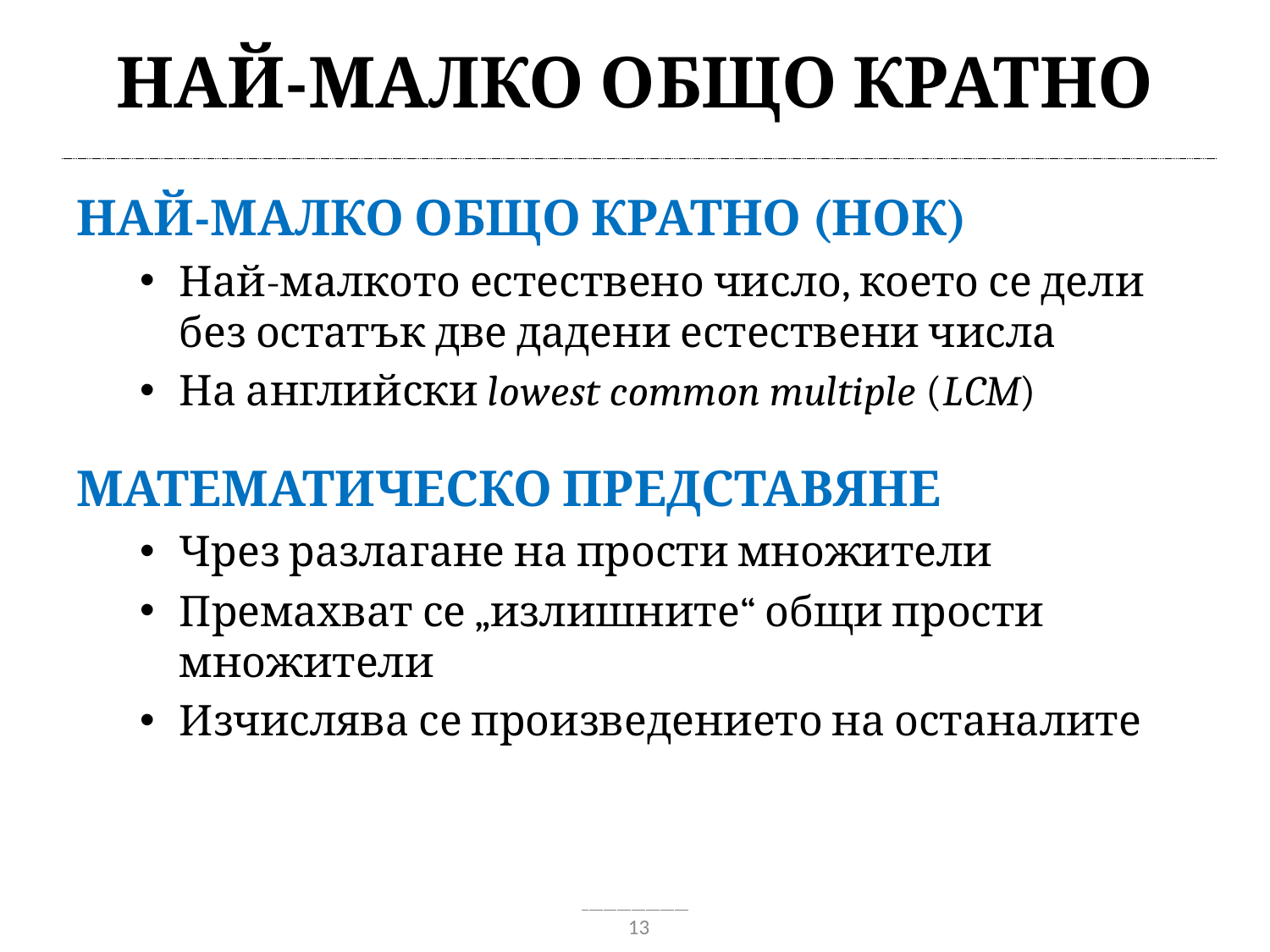

# Най-малко общо кратно
Най-малко общо кратно (НОК)
Най-малкото естествено число, което се дели без остатък две дадени естествени числа
На английски lowest common multiple (LCM)
Математическо представяне
Чрез разлагане на прости множители
Премахват се „излишните“ общи прости множители
Изчислява се произведението на останалите

13